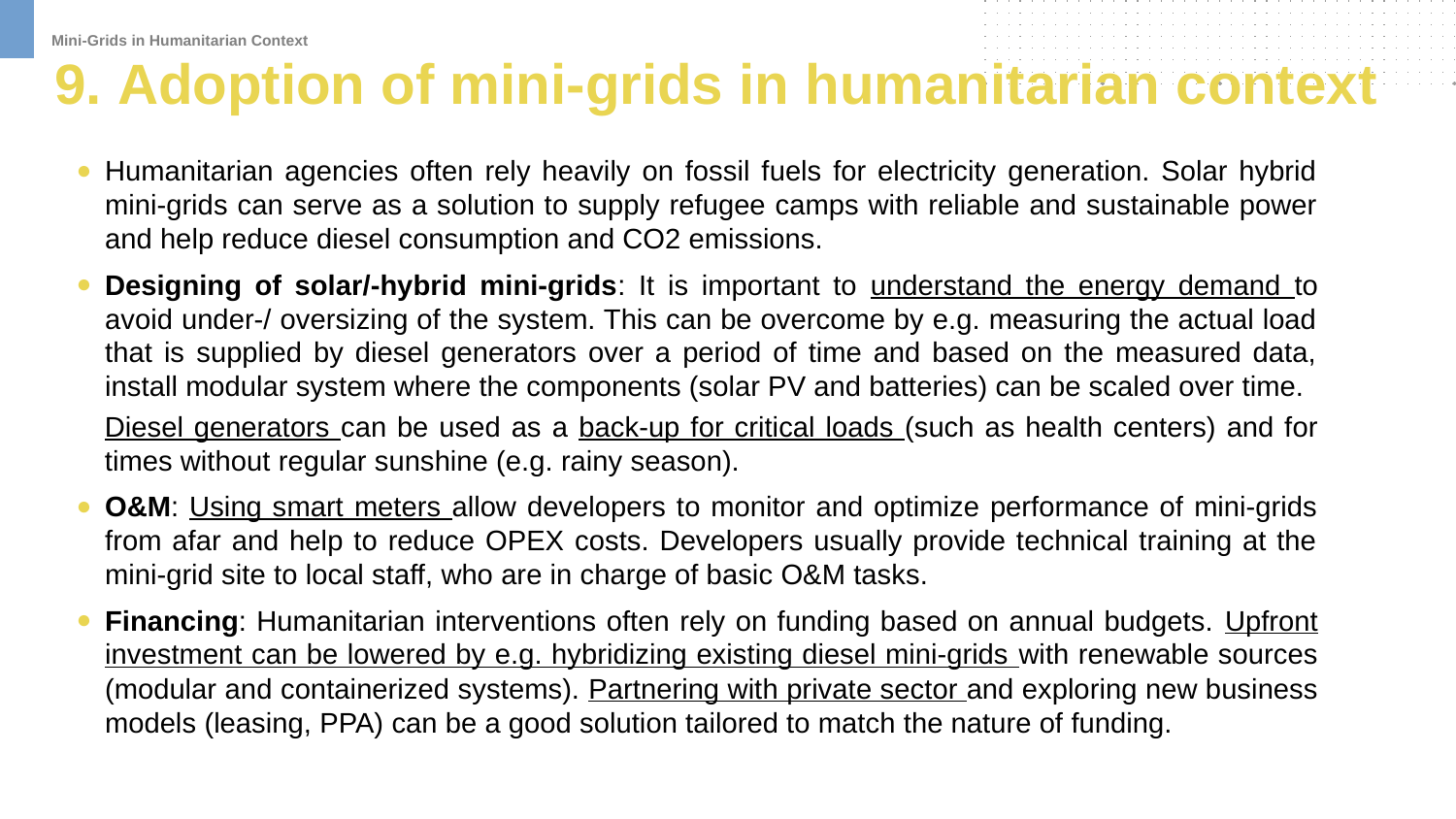

Mini-Grids in Humanitarian Context
9. Adoption of mini-grids in humanitarian context

Humanitarian agencies often rely heavily on fossil fuels for electricity generation. Solar hybrid mini-grids can serve as a solution to supply refugee camps with reliable and sustainable power and help reduce diesel consumption and CO2 emissions.
Designing of solar/-hybrid mini-grids: It is important to understand the energy demand to avoid under-/ oversizing of the system. This can be overcome by e.g. measuring the actual load that is supplied by diesel generators over a period of time and based on the measured data, install modular system where the components (solar PV and batteries) can be scaled over time.
Diesel generators can be used as a back-up for critical loads (such as health centers) and for times without regular sunshine (e.g. rainy season).
O&M: Using smart meters allow developers to monitor and optimize performance of mini-grids from afar and help to reduce OPEX costs. Developers usually provide technical training at the mini-grid site to local staff, who are in charge of basic O&M tasks.
Financing: Humanitarian interventions often rely on funding based on annual budgets. Upfront investment can be lowered by e.g. hybridizing existing diesel mini-grids with renewable sources (modular and containerized systems). Partnering with private sector and exploring new business models (leasing, PPA) can be a good solution tailored to match the nature of funding.